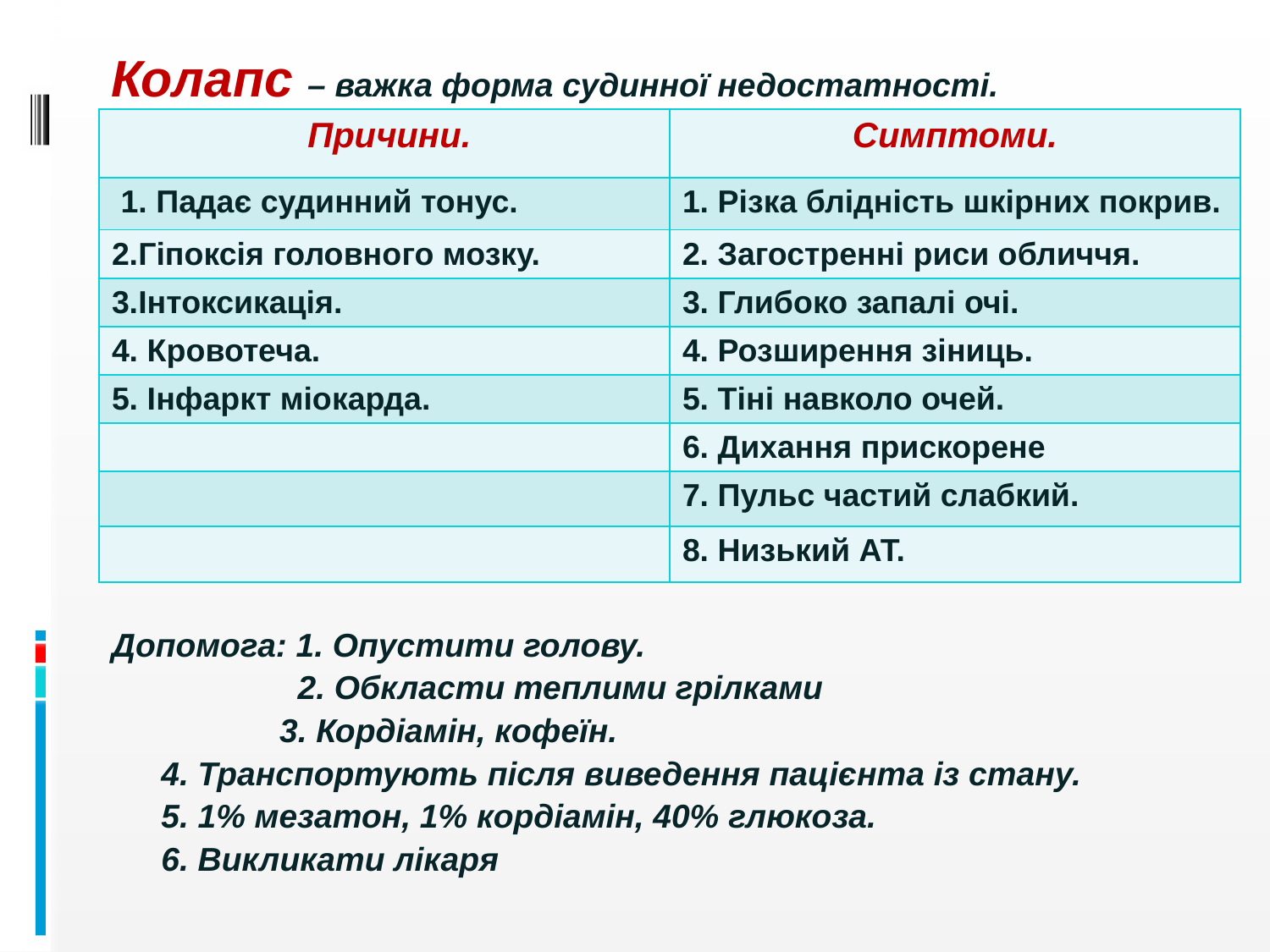

Колапс – важка форма судинної недостатності.

Допомога: 1. Опустити голову.
	               2. Обкласти теплими грілками
	             3. Кордіамін, кофеїн.
	4. Транспортують після виведення пацієнта із стану.
	5. 1% мезатон, 1% кордіамін, 40% глюкоза.
	6. Викликати лікаря

| Причини. | Симптоми. |
| --- | --- |
| 1. Падає судинний тонус. | 1. Різка блідність шкірних покрив. |
| 2.Гіпоксія головного мозку. | 2. Загостренні риси обличчя. |
| 3.Інтоксикація. | 3. Глибоко запалі очі. |
| 4. Кровотеча. | 4. Розширення зіниць. |
| 5. Інфаркт міокарда. | 5. Тіні навколо очей. |
|  | 6. Дихання прискорене |
|  | 7. Пульс частий слабкий. |
|  | 8. Низький АТ. |